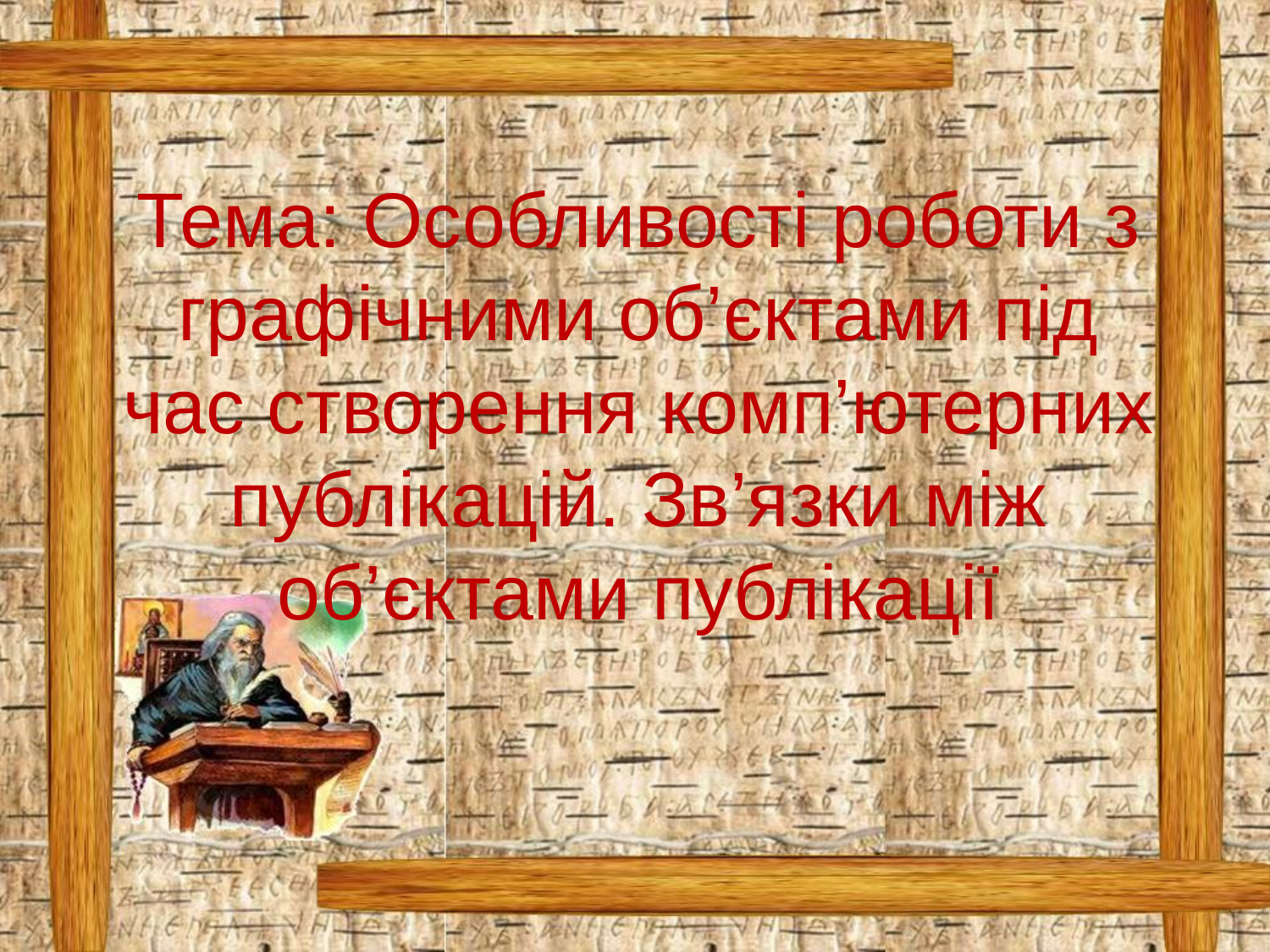

# Тема: Особливості роботи з графічними об’єктами під час створення комп’ютерних публікацій. Зв’язки між об’єктами публікації